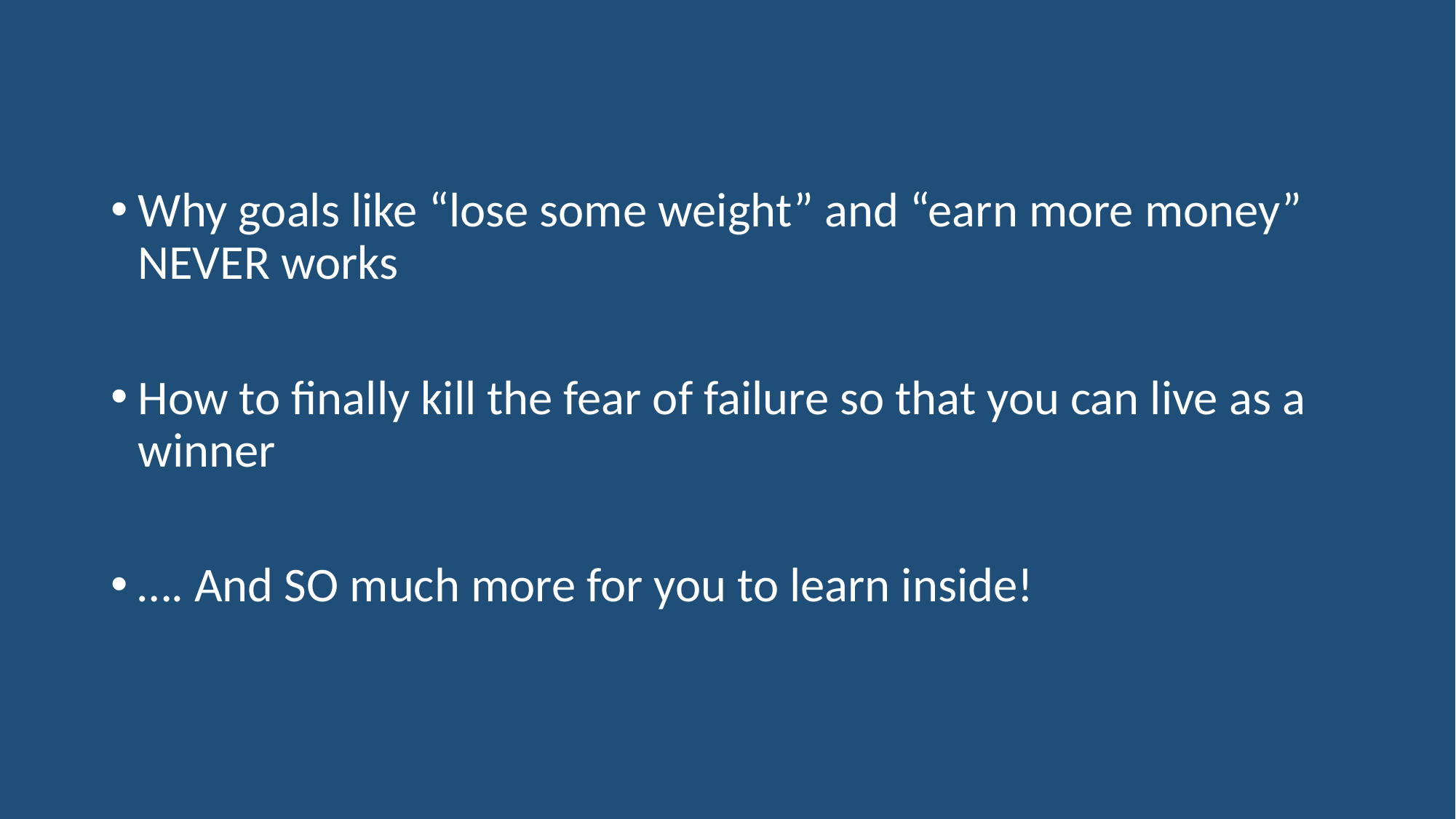

Why goals like “lose some weight” and “earn more money” NEVER works

How to finally kill the fear of failure so that you can live as a winner

…. And SO much more for you to learn inside!